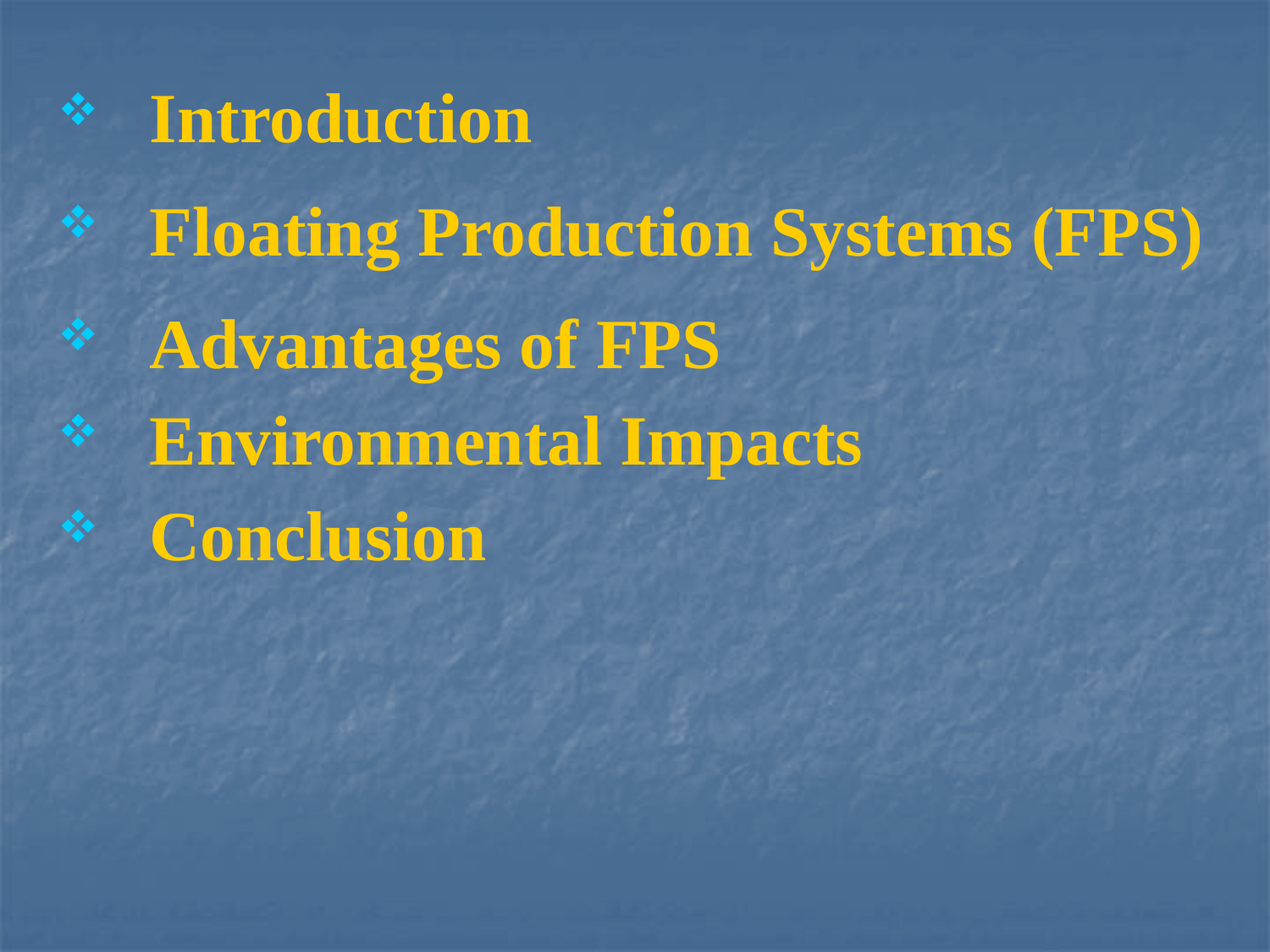

Introduction
Floating Production Systems (FPS)
Advantages of FPS
Environmental Impacts
Conclusion